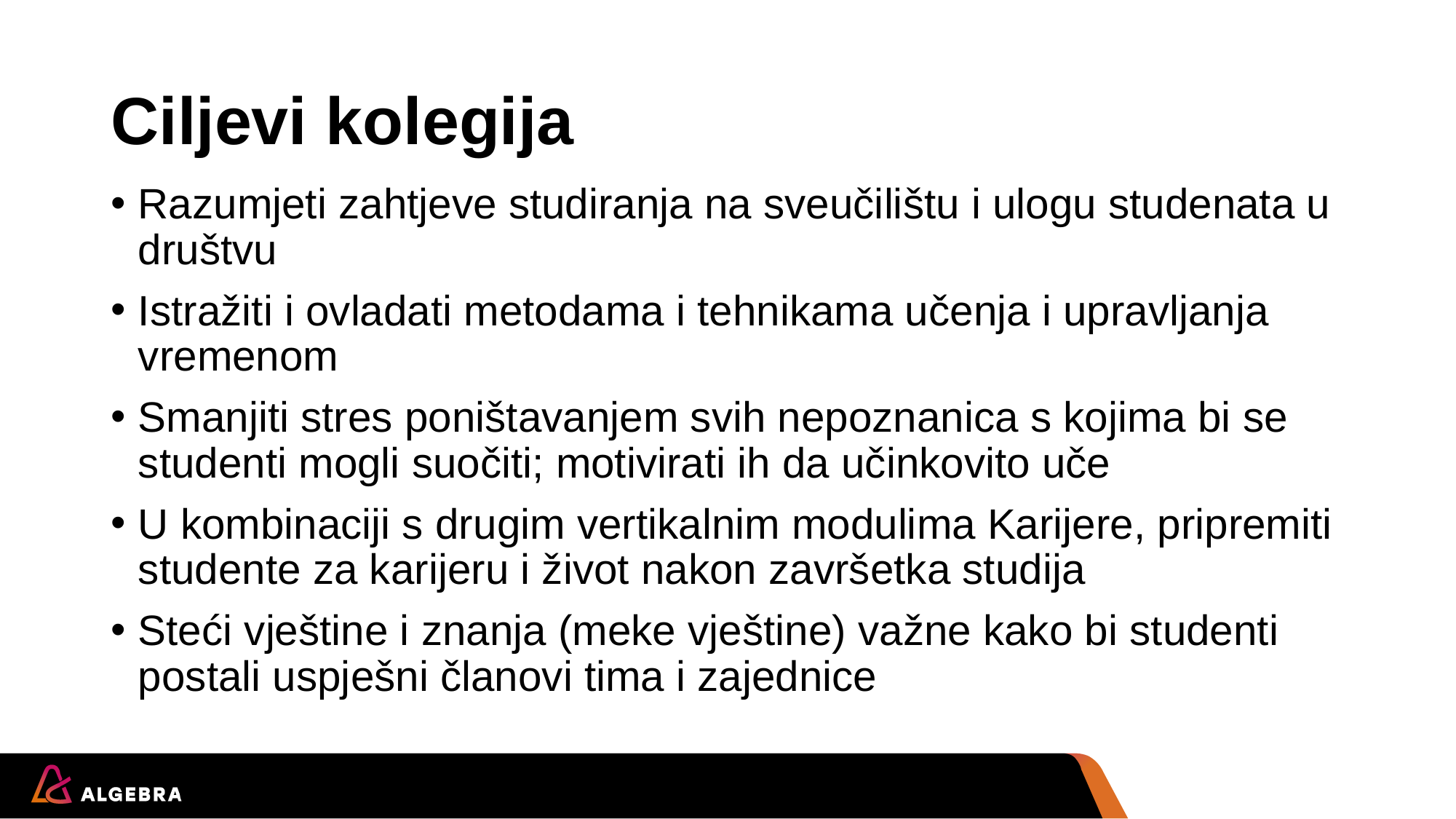

# Ciljevi kolegija
Razumjeti zahtjeve studiranja na sveučilištu i ulogu studenata u društvu
Istražiti i ovladati metodama i tehnikama učenja i upravljanja vremenom
Smanjiti stres poništavanjem svih nepoznanica s kojima bi se studenti mogli suočiti; motivirati ih da učinkovito uče
U kombinaciji s drugim vertikalnim modulima Karijere, pripremiti studente za karijeru i život nakon završetka studija
Steći vještine i znanja (meke vještine) važne kako bi studenti postali uspješni članovi tima i zajednice